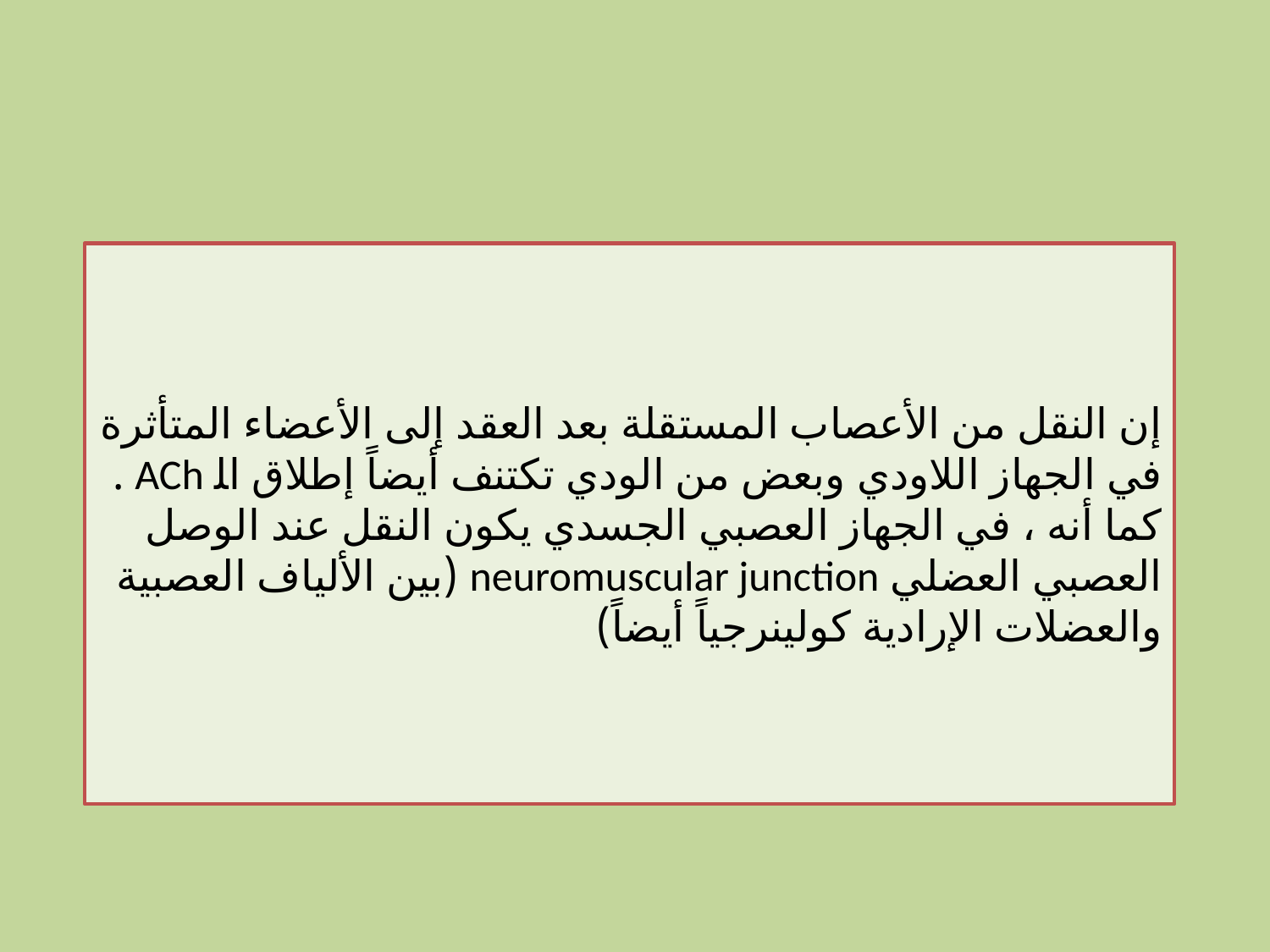

#

إن النقل من الأعصاب المستقلة بعد العقد إلى الأعضاء المتأثرة في الجهاز اللاودي وبعض من الودي تكتنف أيضاً إطلاق اﻠ ACh . كما أنه ، في الجهاز العصبي الجسدي يكون النقل عند الوصل العصبي العضلي neuromuscular junction (بين الألياف العصبية والعضلات الإرادية كولينرجياً أيضاً)